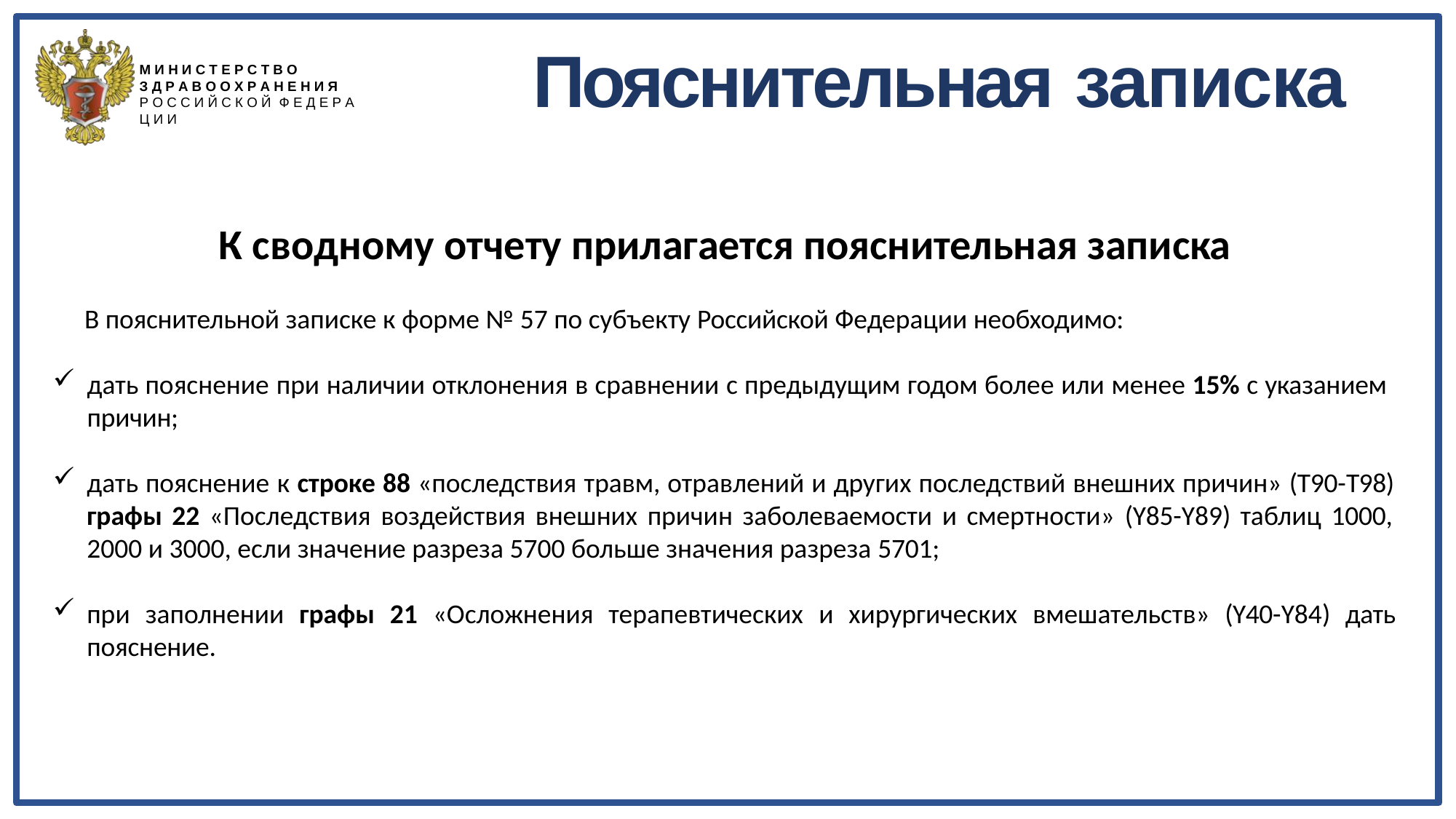

# Пояснительная записка
М И Н И С Т Е Р С Т В О
З Д Р А В О О Х Р А Н Е Н И Я
Р О С С И Й С К О Й Ф Е Д Е Р А Ц И И
К сводному отчету прилагается пояснительная записка
В пояснительной записке к форме № 57 по субъекту Российской Федерации необходимо:
дать пояснение при наличии отклонения в сравнении с предыдущим годом более или менее 15% с указанием
причин;
дать пояснение к строке 88 «последствия трaвм, отрaвлений и других последствий внешних причин» (T90-T98) 	графы 22 «Последствия воздействия внешних причин заболеваемости и смертности» (Y85-Y89) таблиц 1000, 	2000 и 3000, если значение разреза 5700 больше значения разреза 5701;
при  заполнении  графы  21  «Осложнения  терапевтических  и  хирургических  вмешательств»  (Y40-Y84)  дать 	пояснение.